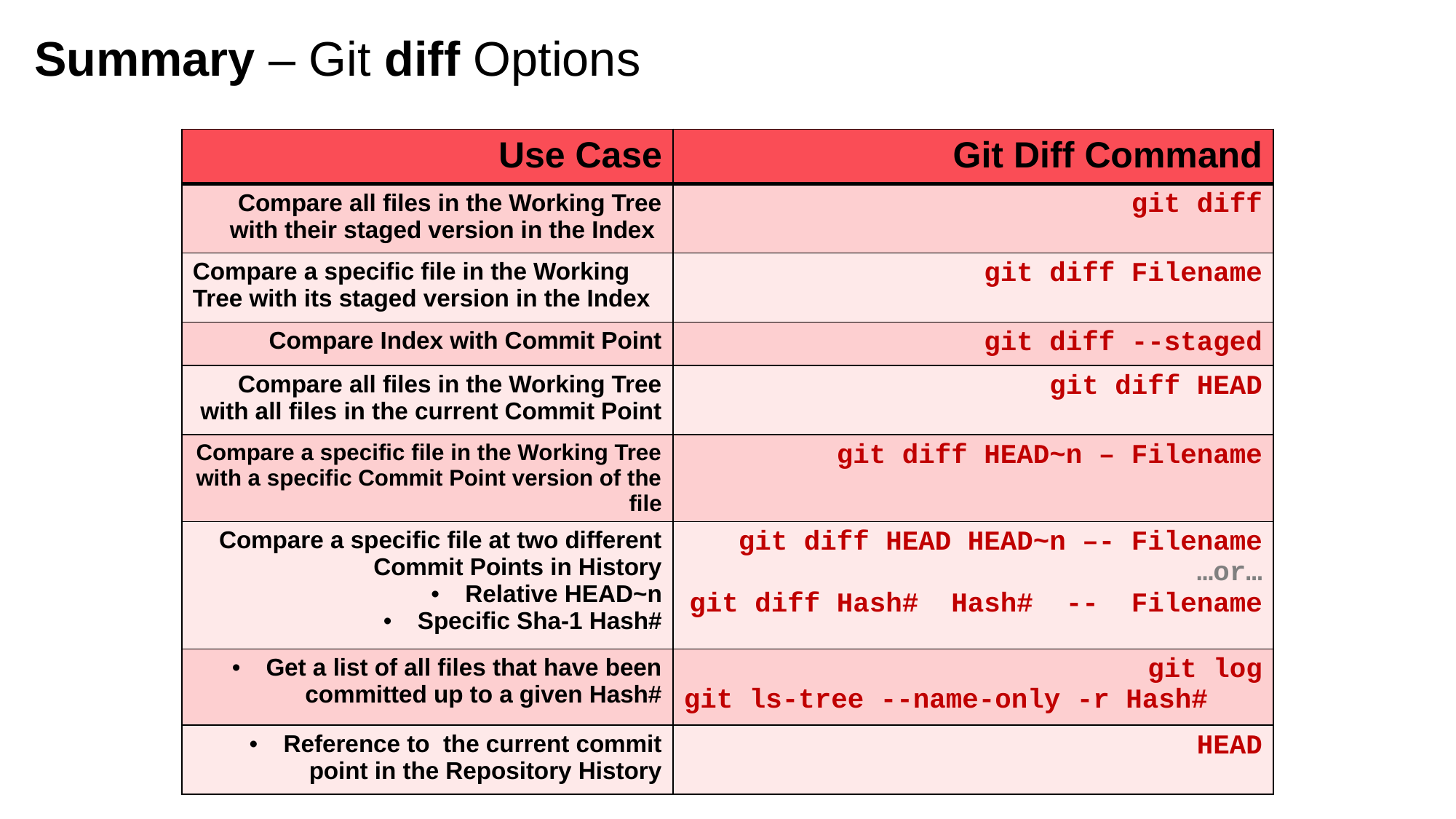

# Summary – Git diff Options
| Use Case | Git Diff Command |
| --- | --- |
| Compare all files in the Working Tree with their staged version in the Index | git diff |
| Compare a specific file in the Working Tree with its staged version in the Index | git diff Filename |
| Compare Index with Commit Point | git diff --staged |
| Compare all files in the Working Tree with all files in the current Commit Point | git diff HEAD |
| Compare a specific file in the Working Tree with a specific Commit Point version of the file | git diff HEAD~n – Filename |
| Compare a specific file at two different Commit Points in History Relative HEAD~n Specific Sha-1 Hash# | git diff HEAD HEAD~n –- Filename …or… git diff Hash# Hash# -- Filename |
| Get a list of all files that have been committed up to a given Hash# | git log git ls-tree --name-only -r Hash# |
| Reference to the current commit point in the Repository History | HEAD |